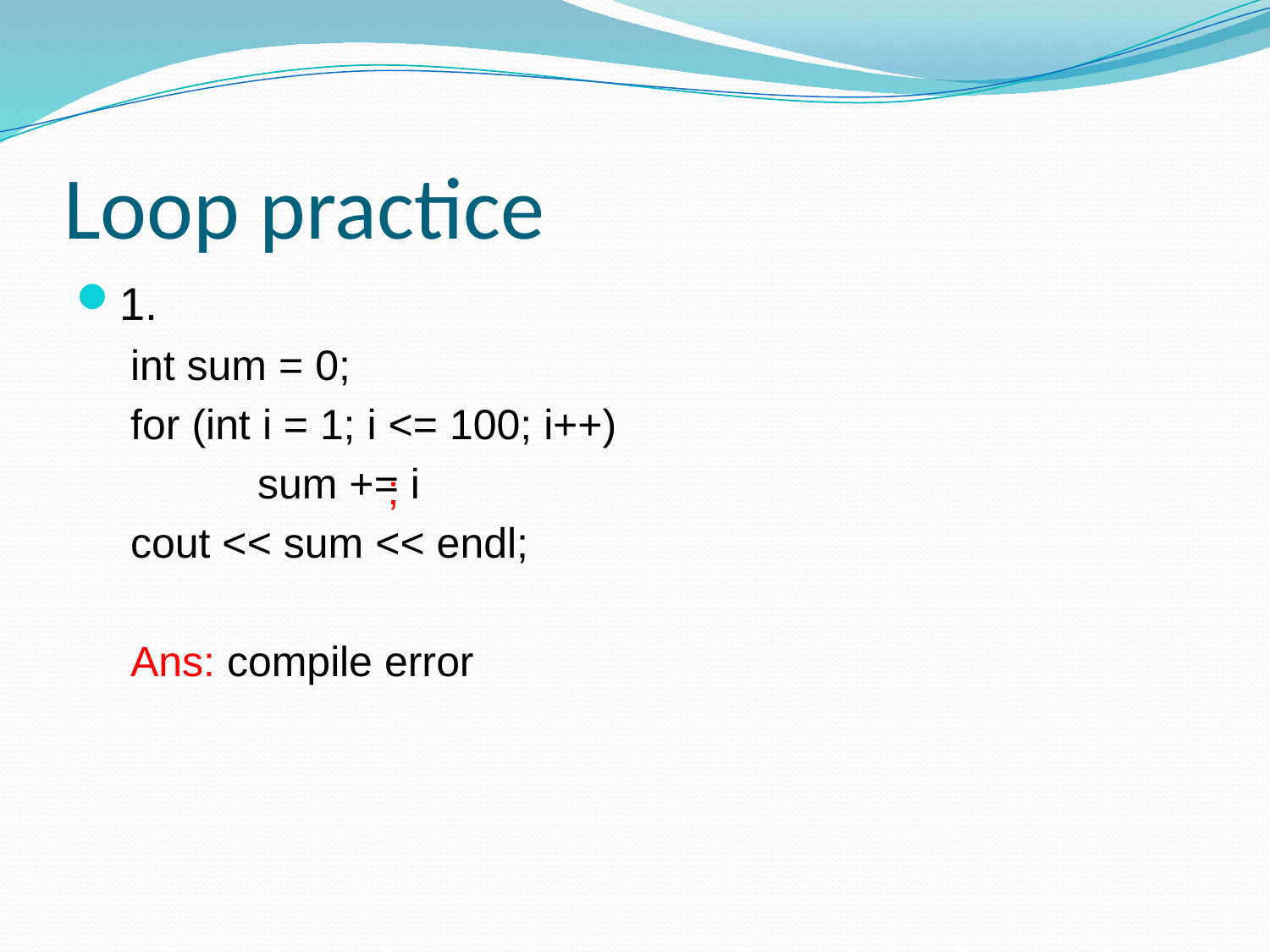

# Loop practice
1.
int sum = 0;
for (int i = 1; i <= 100; i++)
	sum += i
cout << sum << endl;

Ans: compile error
;